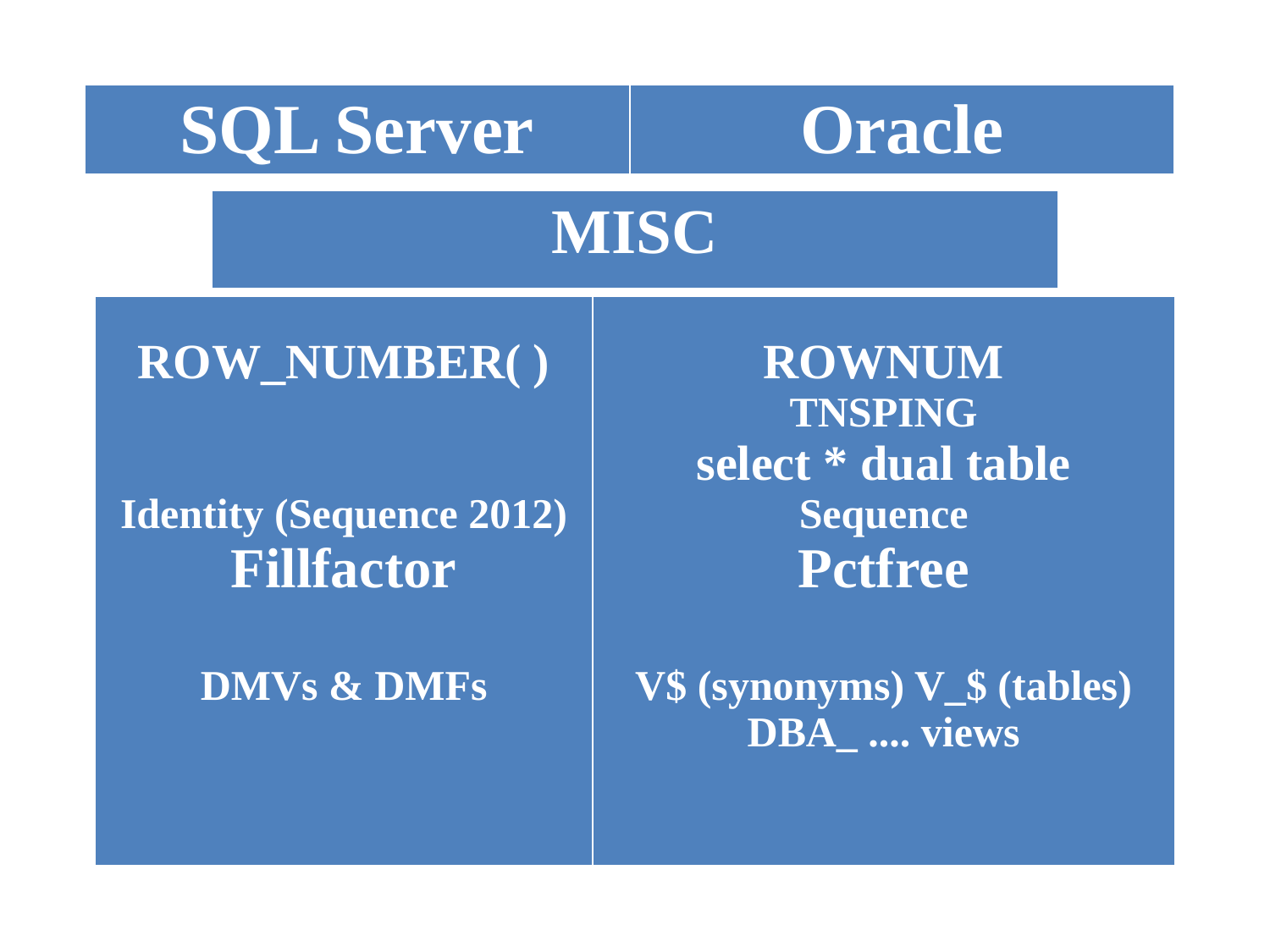

| SQL Server | Oracle |
| --- | --- |
| MISC |
| --- |
| ROW\_NUMBER( ) Identity (Sequence 2012) Fillfactor DMVs & DMFs | ROWNUM TNSPING select \* dual table Sequence Pctfree V$ (synonyms) V\_$ (tables) DBA\_ .... views |
| --- | --- |